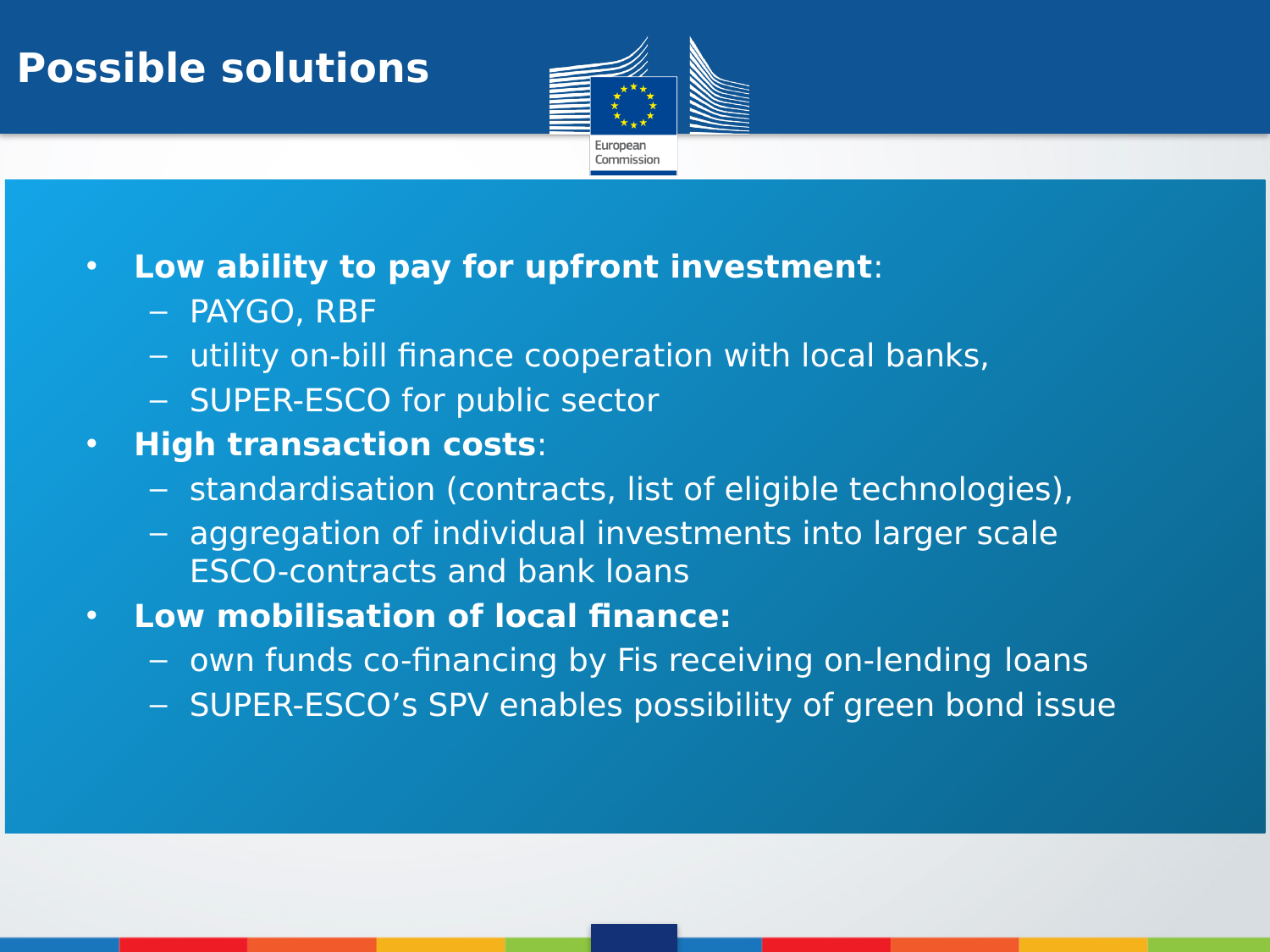

Possible solutions

Low ability to pay for upfront investment:
PAYGO, RBF
utility on-bill finance cooperation with local banks,
SUPER-ESCO for public sector
High transaction costs:
standardisation (contracts, list of eligible technologies),
aggregation of individual investments into larger scale ESCO-contracts and bank loans
Low mobilisation of local finance:
own funds co-financing by Fis receiving on-lending loans
SUPER-ESCO’s SPV enables possibility of green bond issue